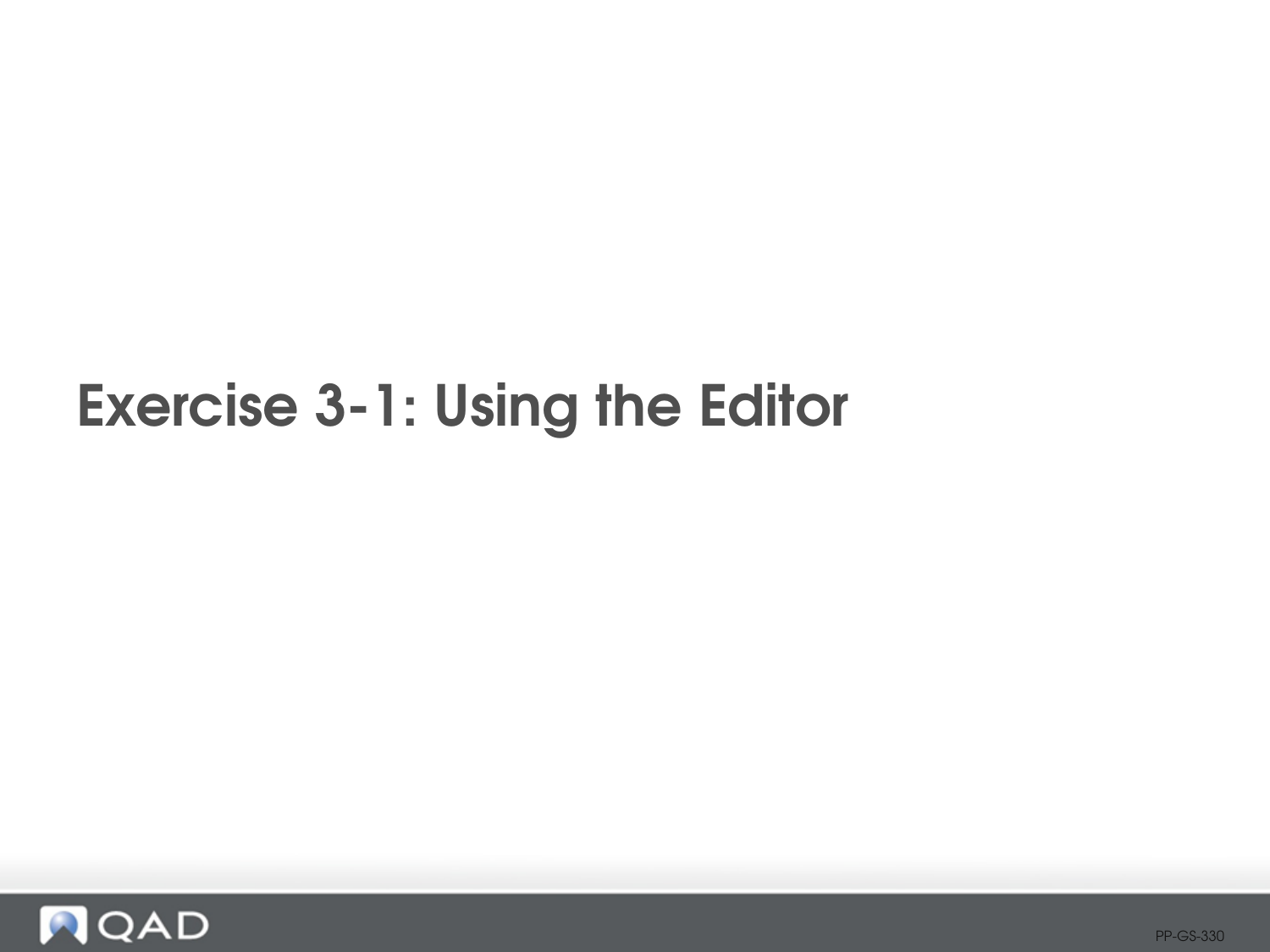

# Exercise 3-1: Using the Editor
PP-GS-330